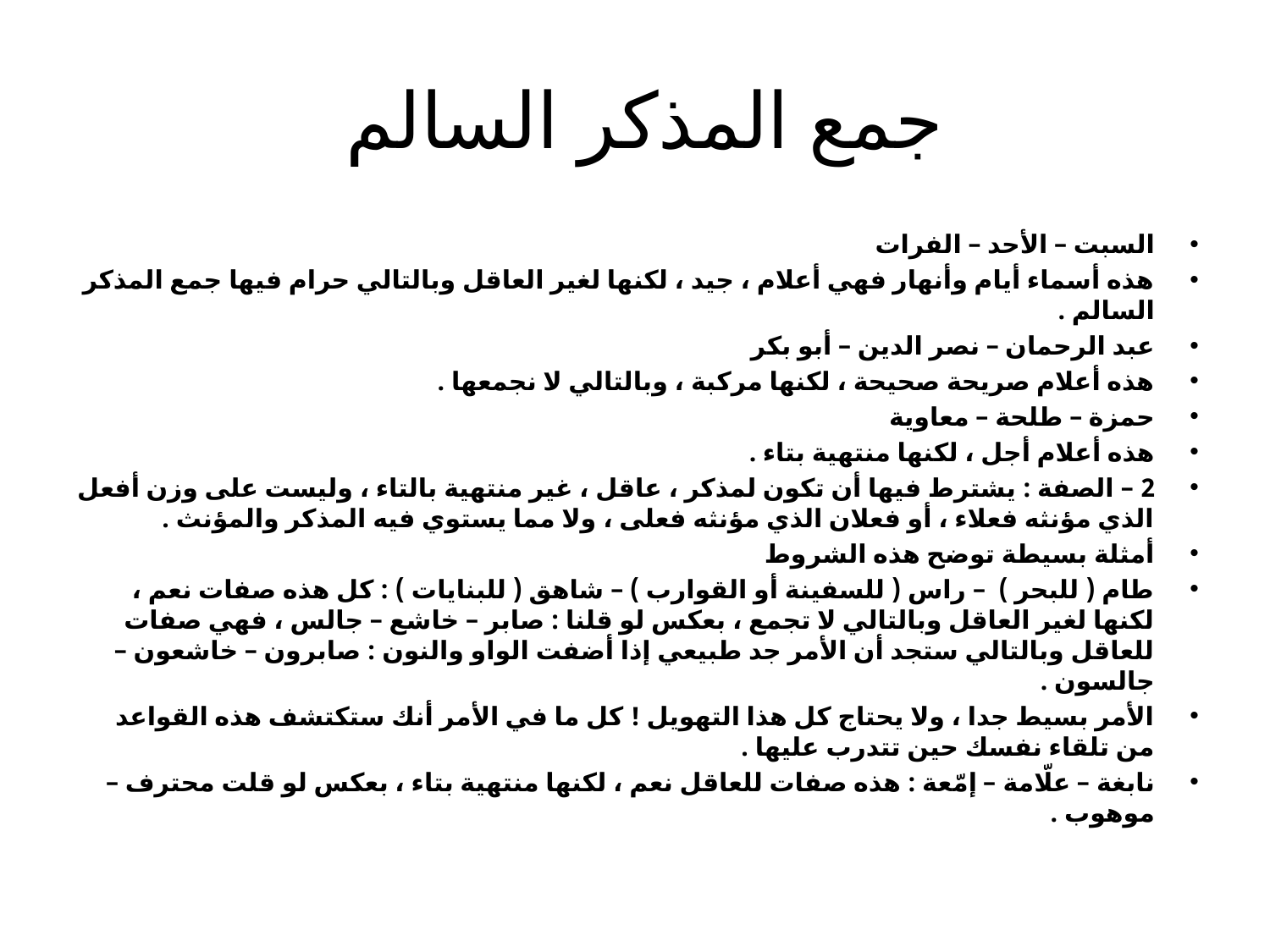

# جمع المذكر السالم
السبت – الأحد – الفرات
هذه أسماء أيام وأنهار فهي أعلام ، جيد ، لكنها لغير العاقل وبالتالي حرام فيها جمع المذكر السالم .
عبد الرحمان – نصر الدين – أبو بكر
هذه أعلام صريحة صحيحة ، لكنها مركبة ، وبالتالي لا نجمعها .
حمزة – طلحة – معاوية
هذه أعلام أجل ، لكنها منتهية بتاء .
2 – الصفة : يشترط فيها أن تكون لمذكر ، عاقل ، غير منتهية بالتاء ، وليست على وزن أفعل الذي مؤنثه فعلاء ، أو فعلان الذي مؤنثه فعلى ، ولا مما يستوي فيه المذكر والمؤنث .
أمثلة بسيطة توضح هذه الشروط
طام ( للبحر )  – راس ( للسفينة أو القوارب ) – شاهق ( للبنايات ) : كل هذه صفات نعم ، لكنها لغير العاقل وبالتالي لا تجمع ، بعكس لو قلنا : صابر – خاشع – جالس ، فهي صفات للعاقل وبالتالي ستجد أن الأمر جد طبيعي إذا أضفت الواو والنون : صابرون – خاشعون – جالسون .
الأمر بسيط جدا ، ولا يحتاج كل هذا التهويل ! كل ما في الأمر أنك ستكتشف هذه القواعد من تلقاء نفسك حين تتدرب عليها .
نابغة – علّامة – إمّعة : هذه صفات للعاقل نعم ، لكنها منتهية بتاء ، بعكس لو قلت محترف – موهوب .